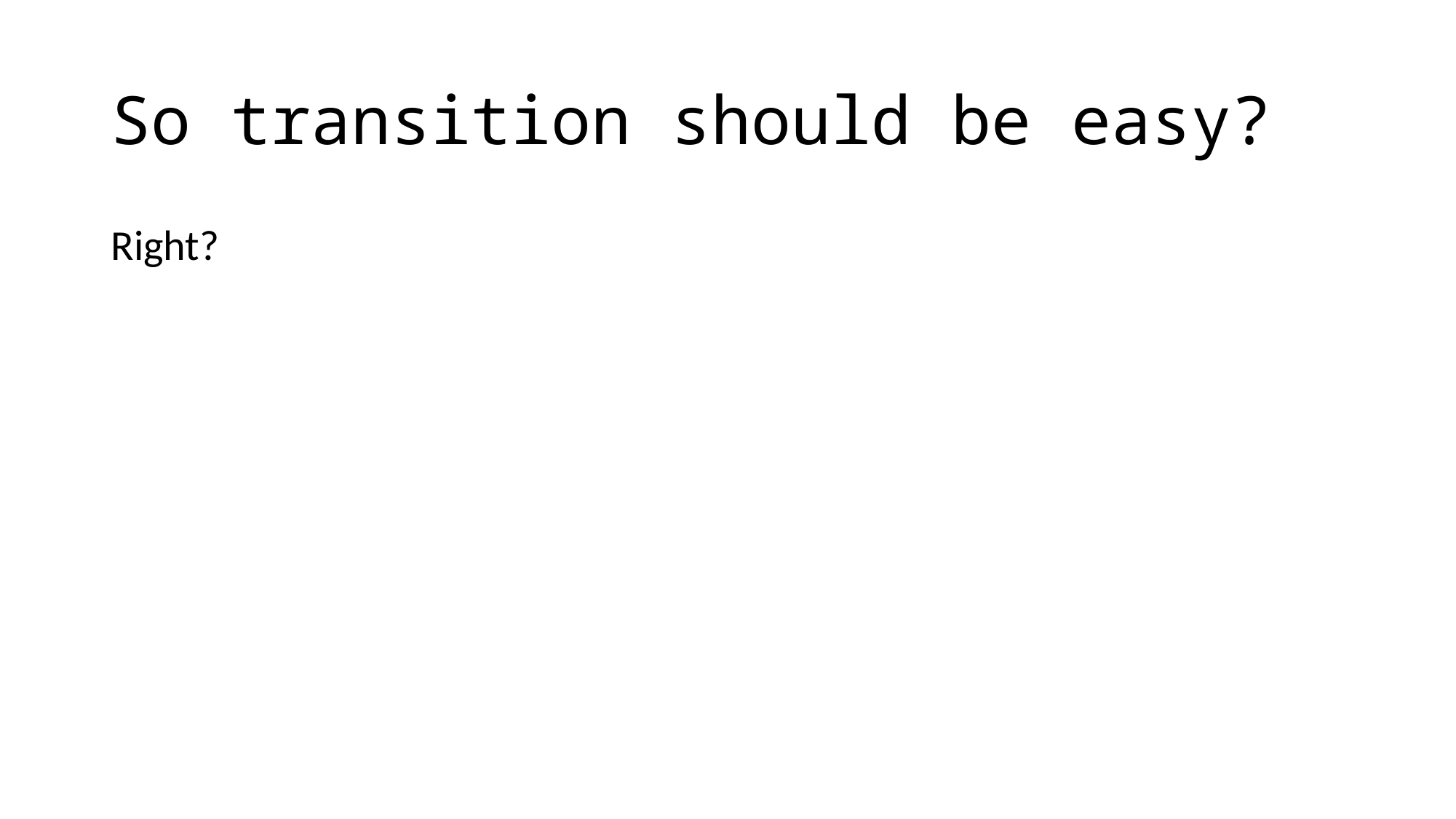

# So transition should be easy?
Right?